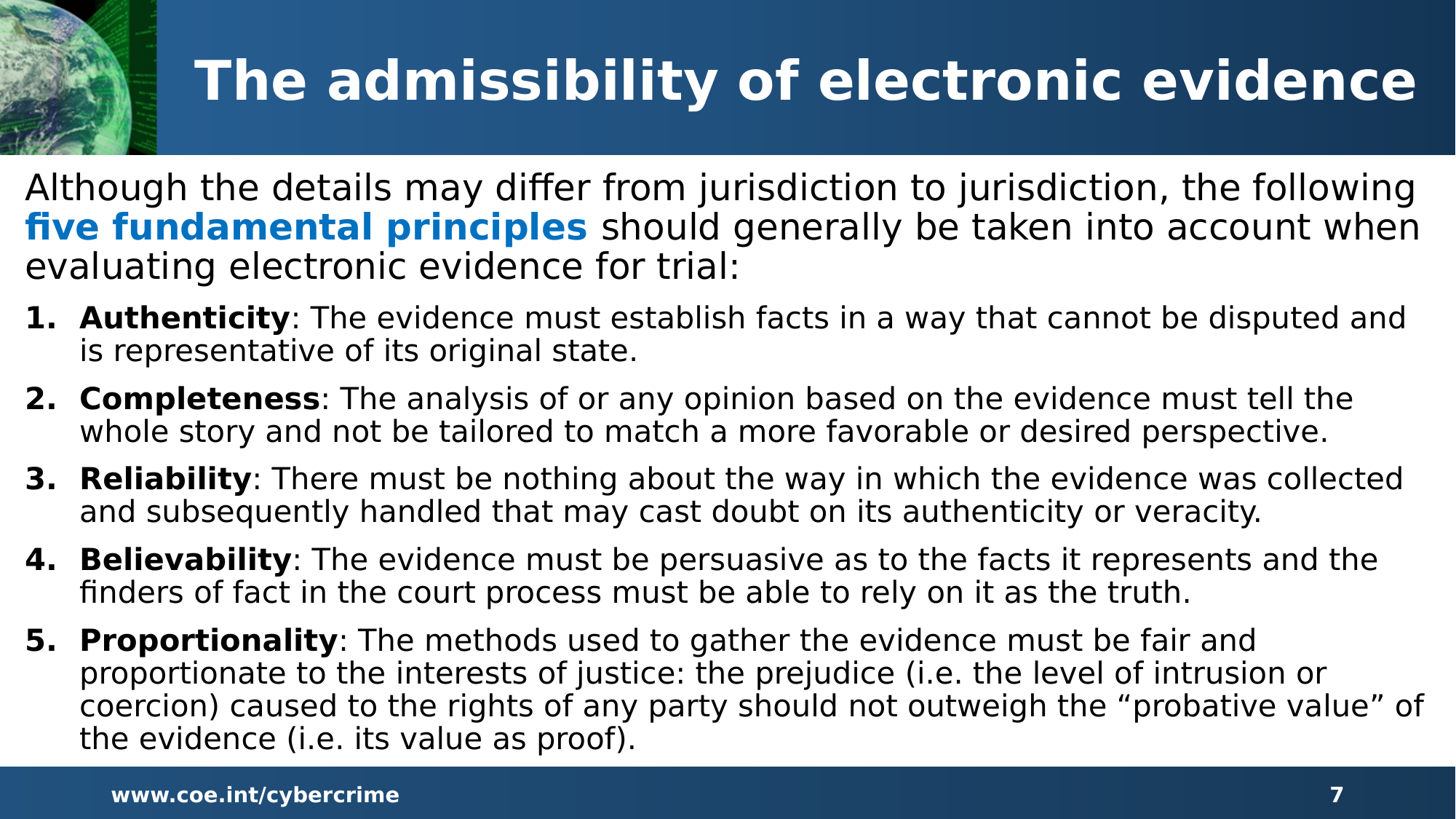

# The admissibility of electronic evidence
Although the details may differ from jurisdiction to jurisdiction, the following five fundamental principles should generally be taken into account when evaluating electronic evidence for trial:
Authenticity: The evidence must establish facts in a way that cannot be disputed and is representative of its original state.
Completeness: The analysis of or any opinion based on the evidence must tell the whole story and not be tailored to match a more favorable or desired perspective.
Reliability: There must be nothing about the way in which the evidence was collected and subsequently handled that may cast doubt on its authenticity or veracity.
Believability: The evidence must be persuasive as to the facts it represents and the finders of fact in the court process must be able to rely on it as the truth.
Proportionality: The methods used to gather the evidence must be fair and proportionate to the interests of justice: the prejudice (i.e. the level of intrusion or coercion) caused to the rights of any party should not outweigh the “probative value” of the evidence (i.e. its value as proof).
www.coe.int/cybercrime
7